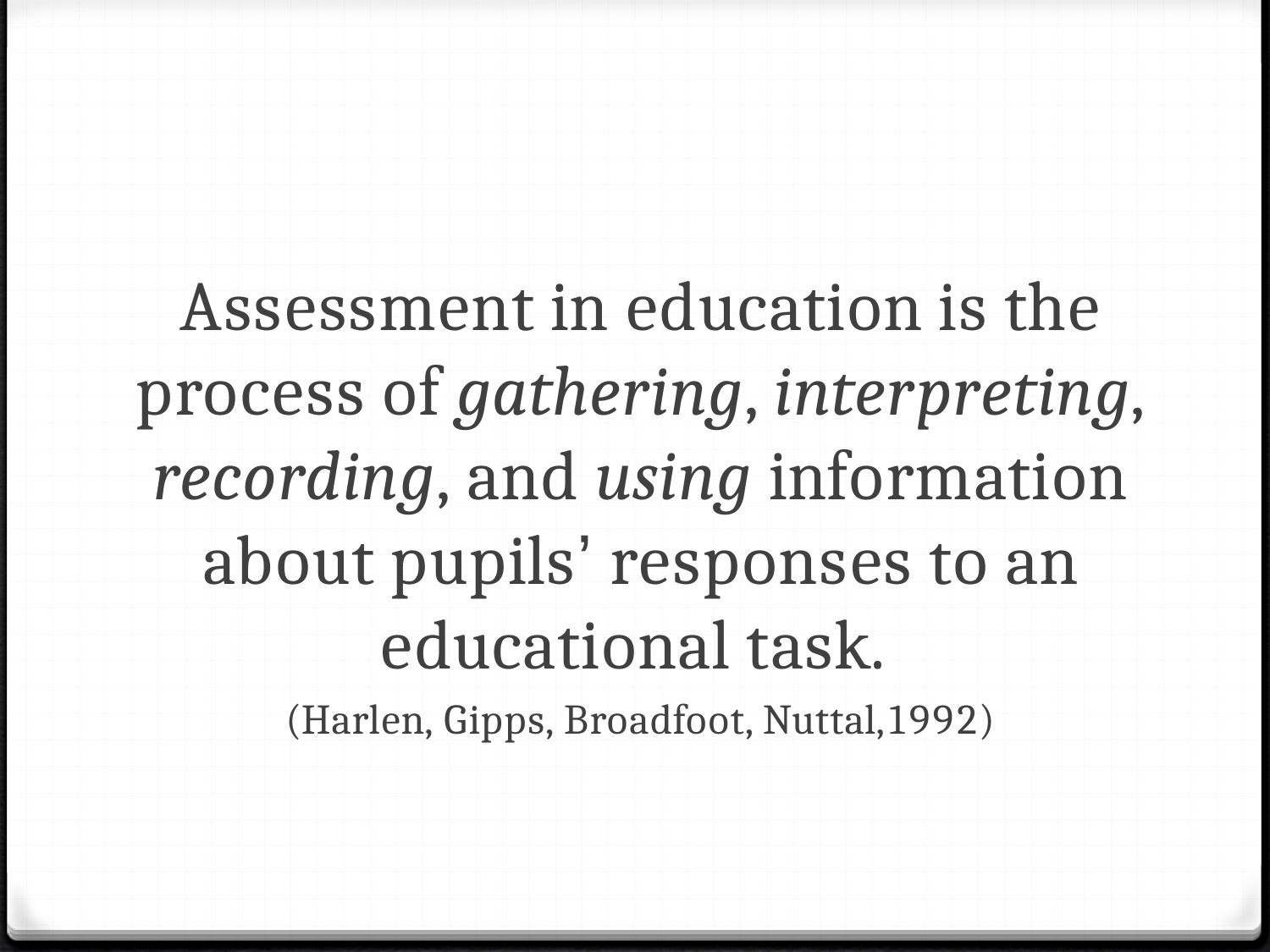

Assessment in education is the process of gathering, interpreting, recording, and using information about pupils’ responses to an educational task.
(Harlen, Gipps, Broadfoot, Nuttal,1992)